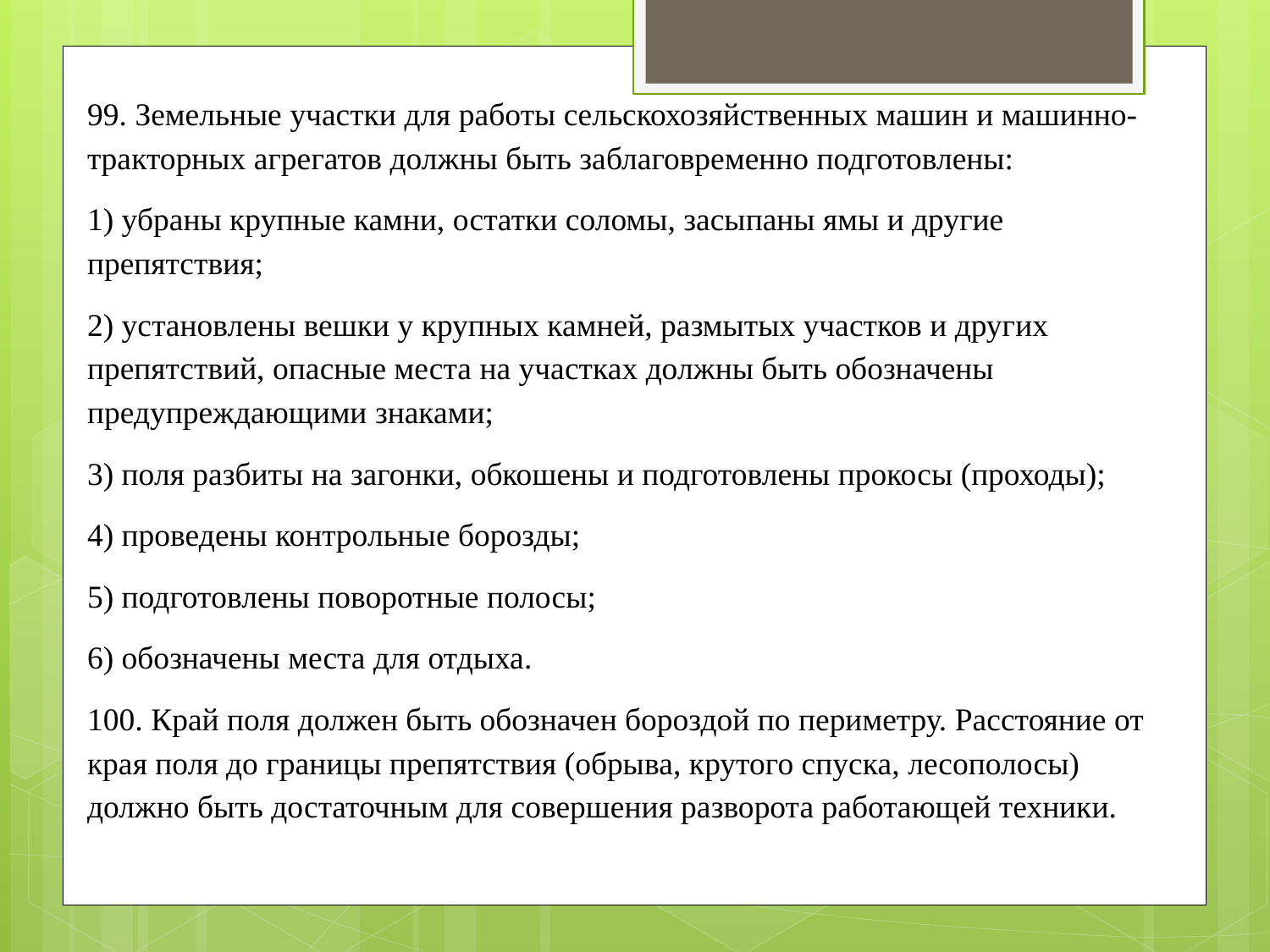

99. Земельные участки для работы сельскохозяйственных машин и машинно-тракторных агрегатов должны быть заблаговременно подготовлены:
1) убраны крупные камни, остатки соломы, засыпаны ямы и другие препятствия;
2) установлены вешки у крупных камней, размытых участков и других препятствий, опасные места на участках должны быть обозначены предупреждающими знаками;
3) поля разбиты на загонки, обкошены и подготовлены прокосы (проходы);
4) проведены контрольные борозды;
5) подготовлены поворотные полосы;
6) обозначены места для отдыха.
100. Край поля должен быть обозначен бороздой по периметру. Расстояние от края поля до границы препятствия (обрыва, крутого спуска, лесополосы) должно быть достаточным для совершения разворота работающей техники.